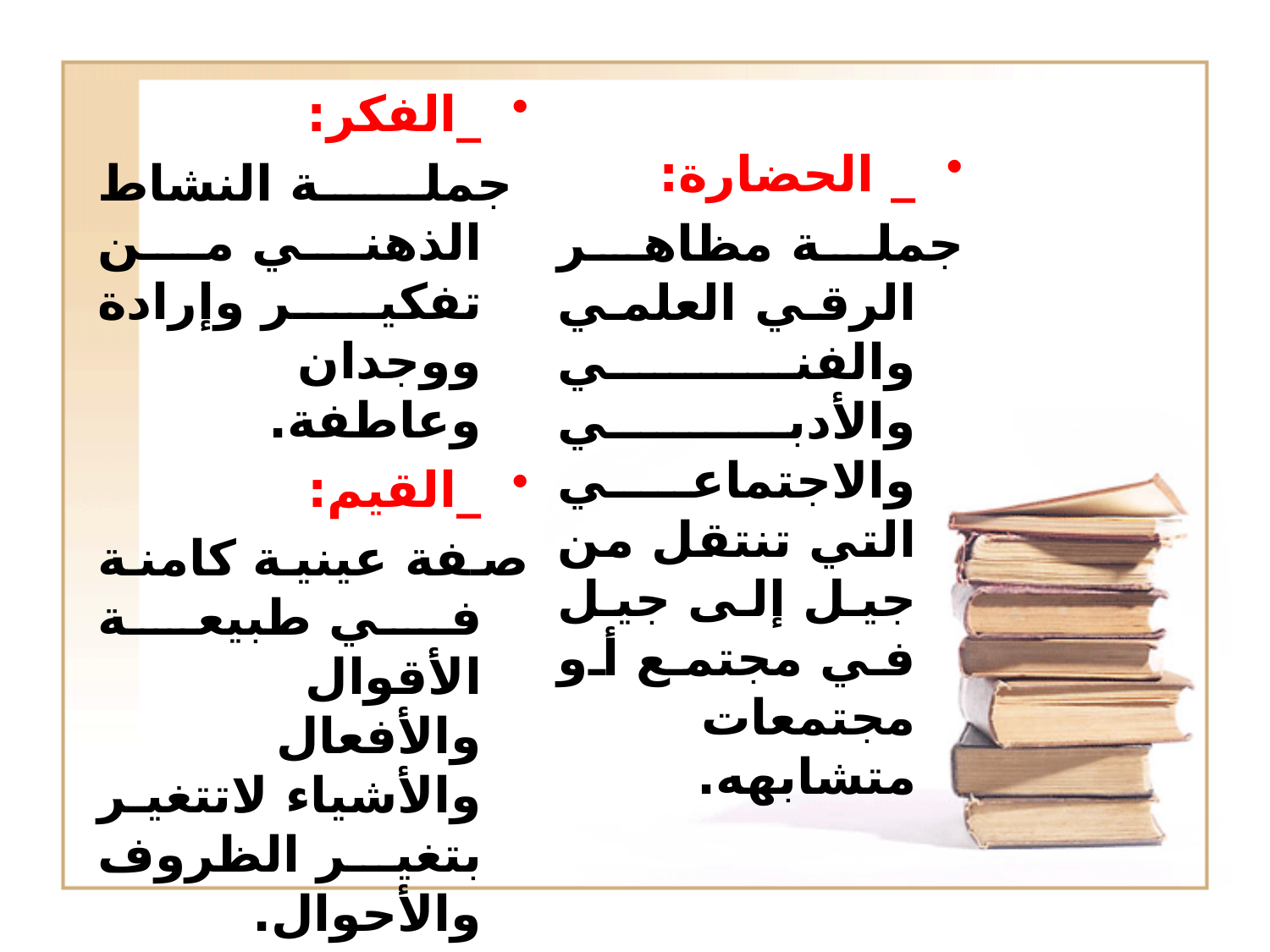

_الفكر:
 جملة النشاط الذهني من تفكير وإرادة ووجدان وعاطفة.
_القيم:
صفة عينية كامنة في طبيعة الأقوال والأفعال والأشياء لاتتغير بتغير الظروف والأحوال.
وتستعمل (القيم) دائماً مرادفة للمثل والأخلاق.

# تعريفات تخدم هذا الموضوع:
_ الحضارة:
جملة مظاهر الرقي العلمي والفني والأدبي والاجتماعي التي تنتقل من جيل إلى جيل في مجتمع أو مجتمعات متشابهه.